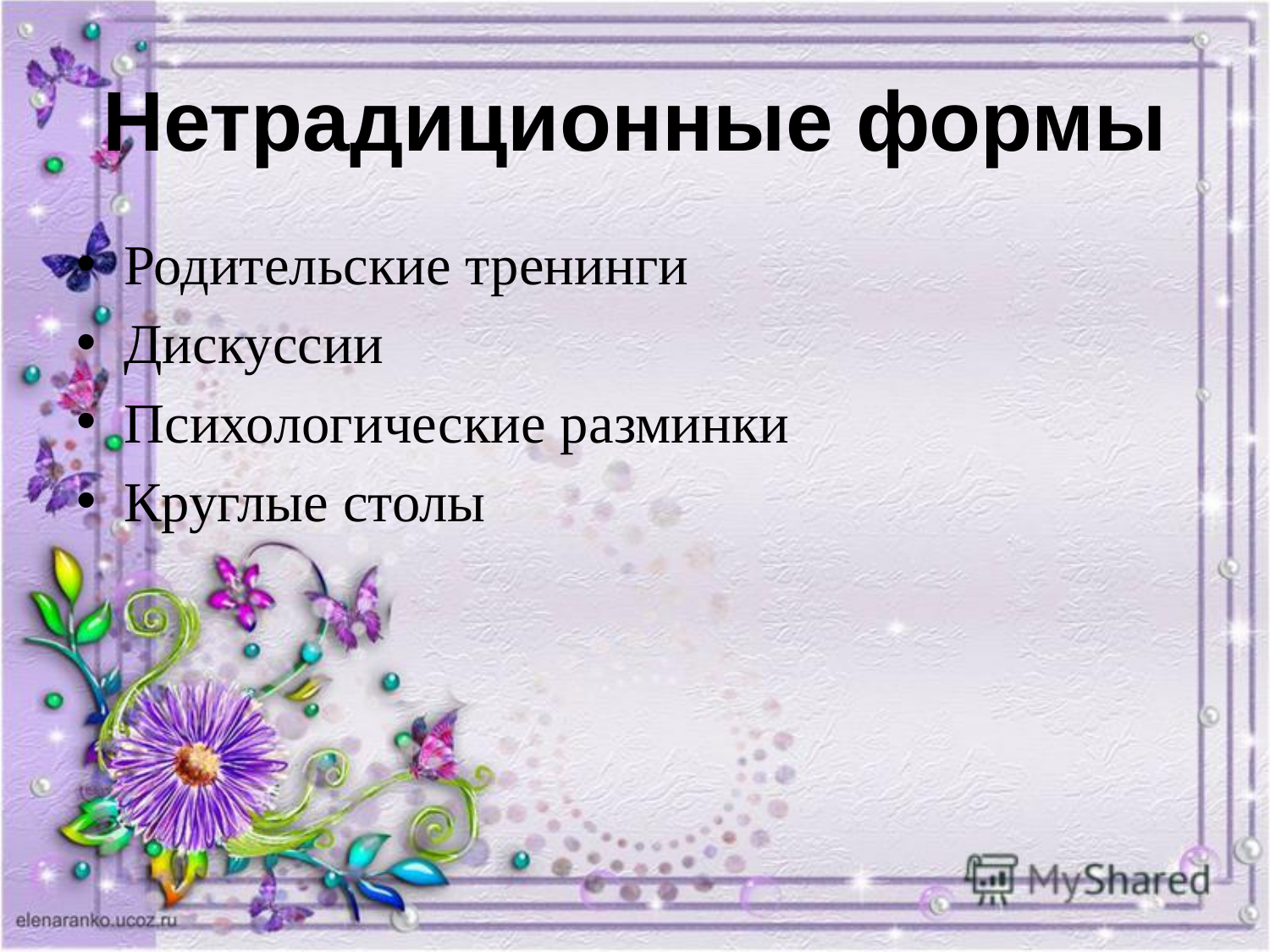

# Нетрадиционные формы
Родительские тренинги
Дискуссии
Психологические разминки
Круглые столы